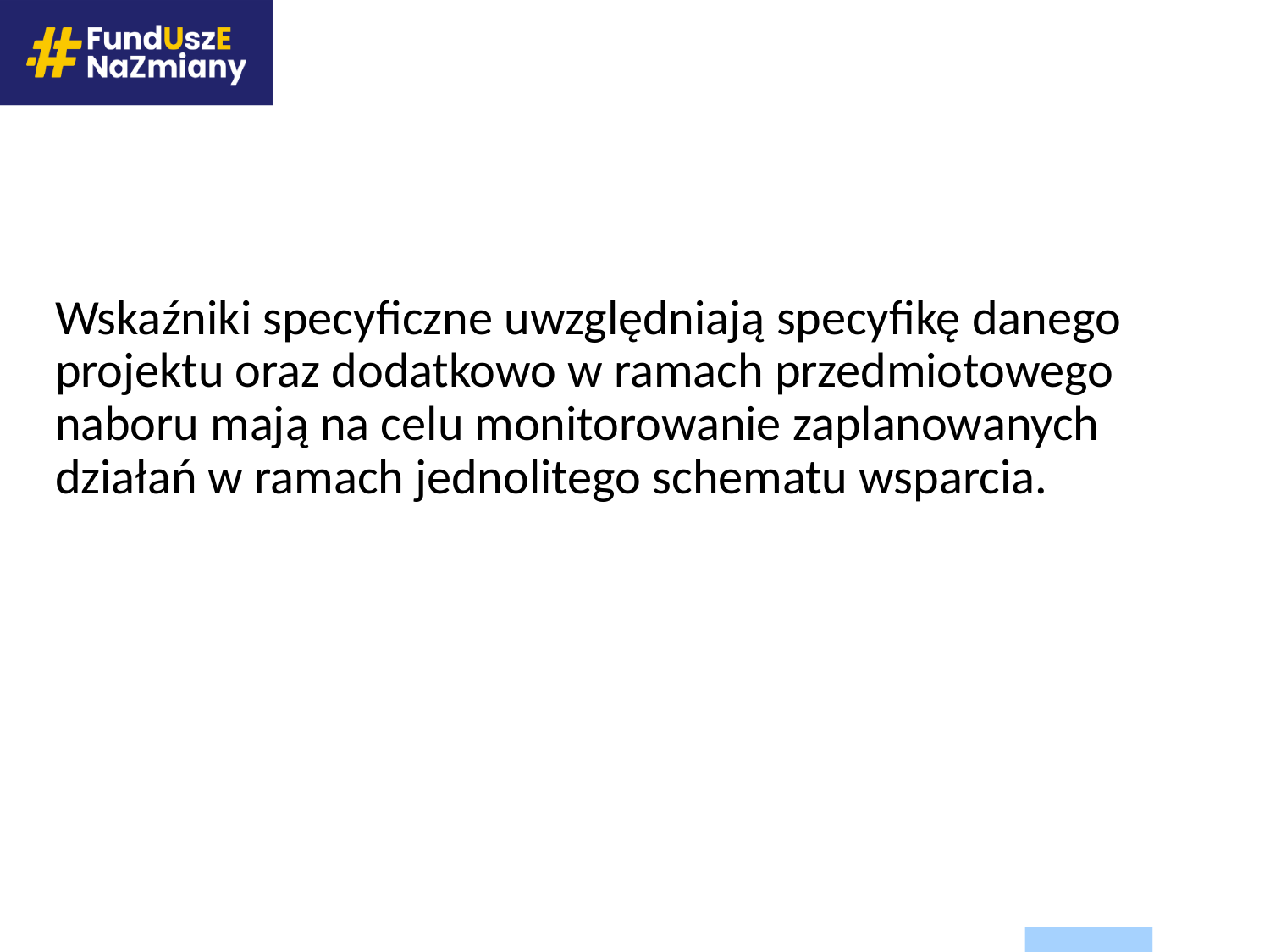

Wskaźniki specyficzne uwzględniają specyfikę danego projektu oraz dodatkowo w ramach przedmiotowego naboru mają na celu monitorowanie zaplanowanych działań w ramach jednolitego schematu wsparcia.